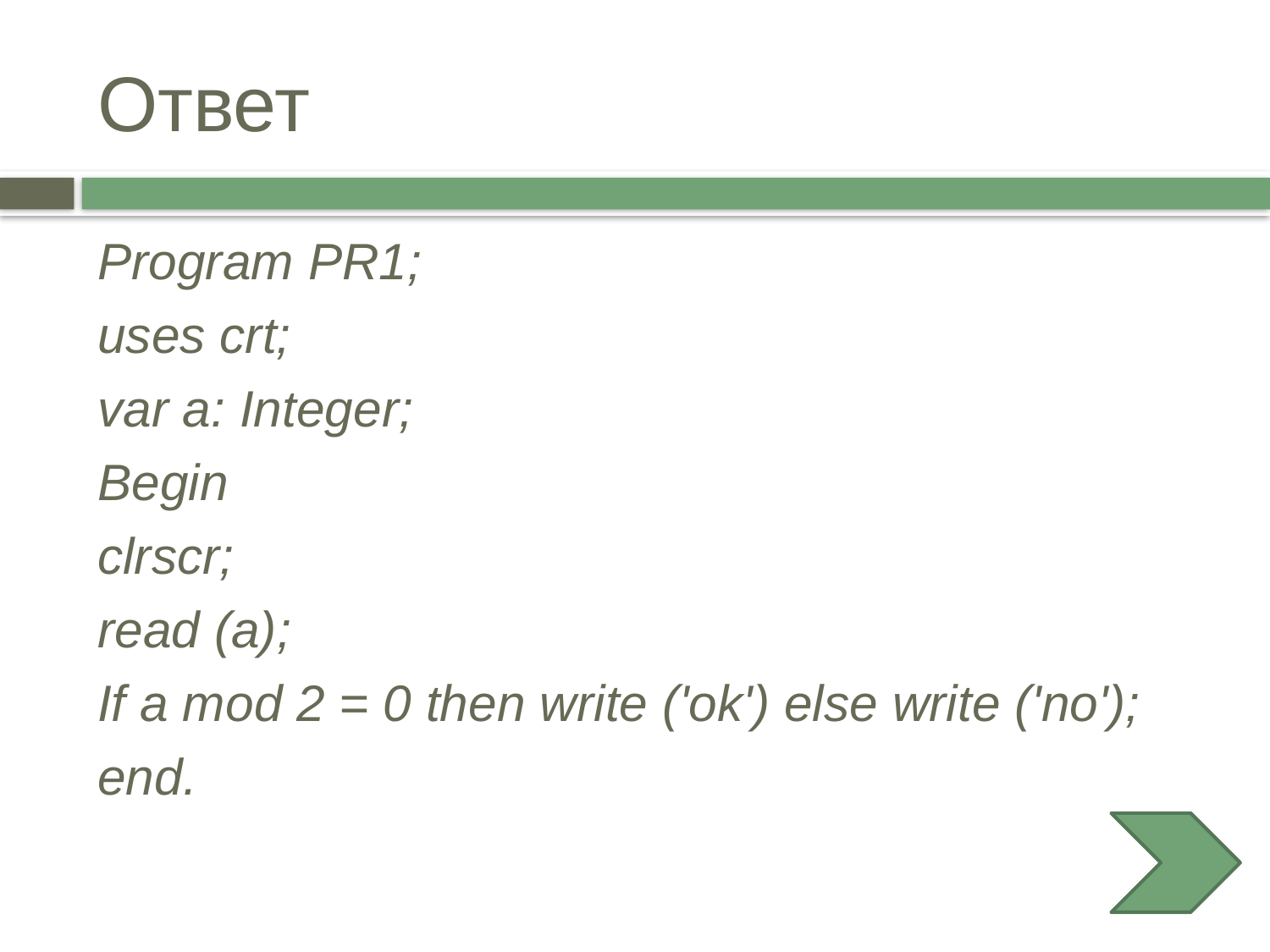

# Ответ
Program PR1;
uses crt;
var a: Integer;
Begin
clrscr;
read (a);
If a mod 2 = 0 then write ('ok') else write ('no');
end.